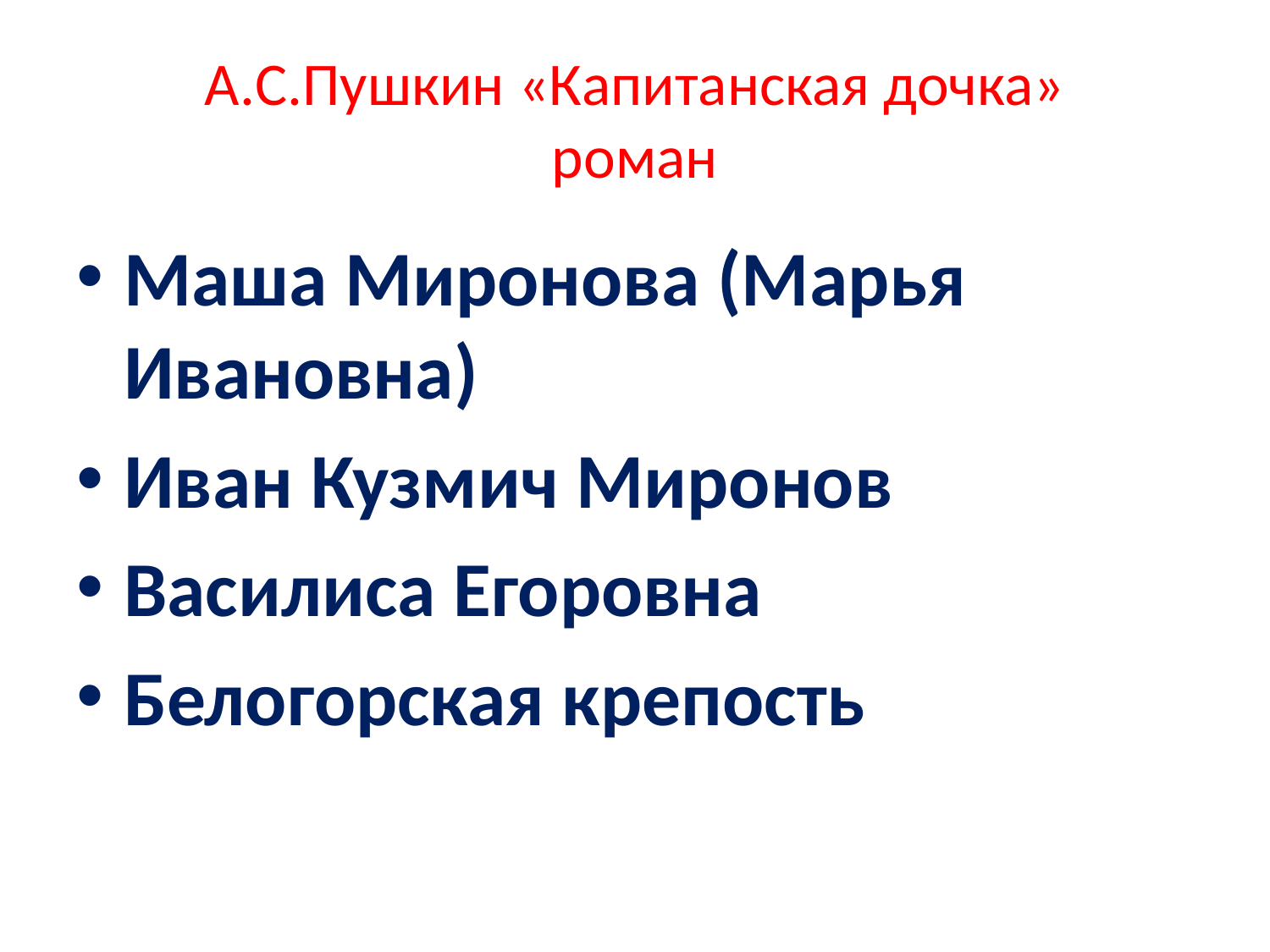

# А.С.Пушкин «Капитанская дочка» роман
Маша Миронова (Марья Ивановна)
Иван Кузмич Миронов
Василиса Егоровна
Белогорская крепость